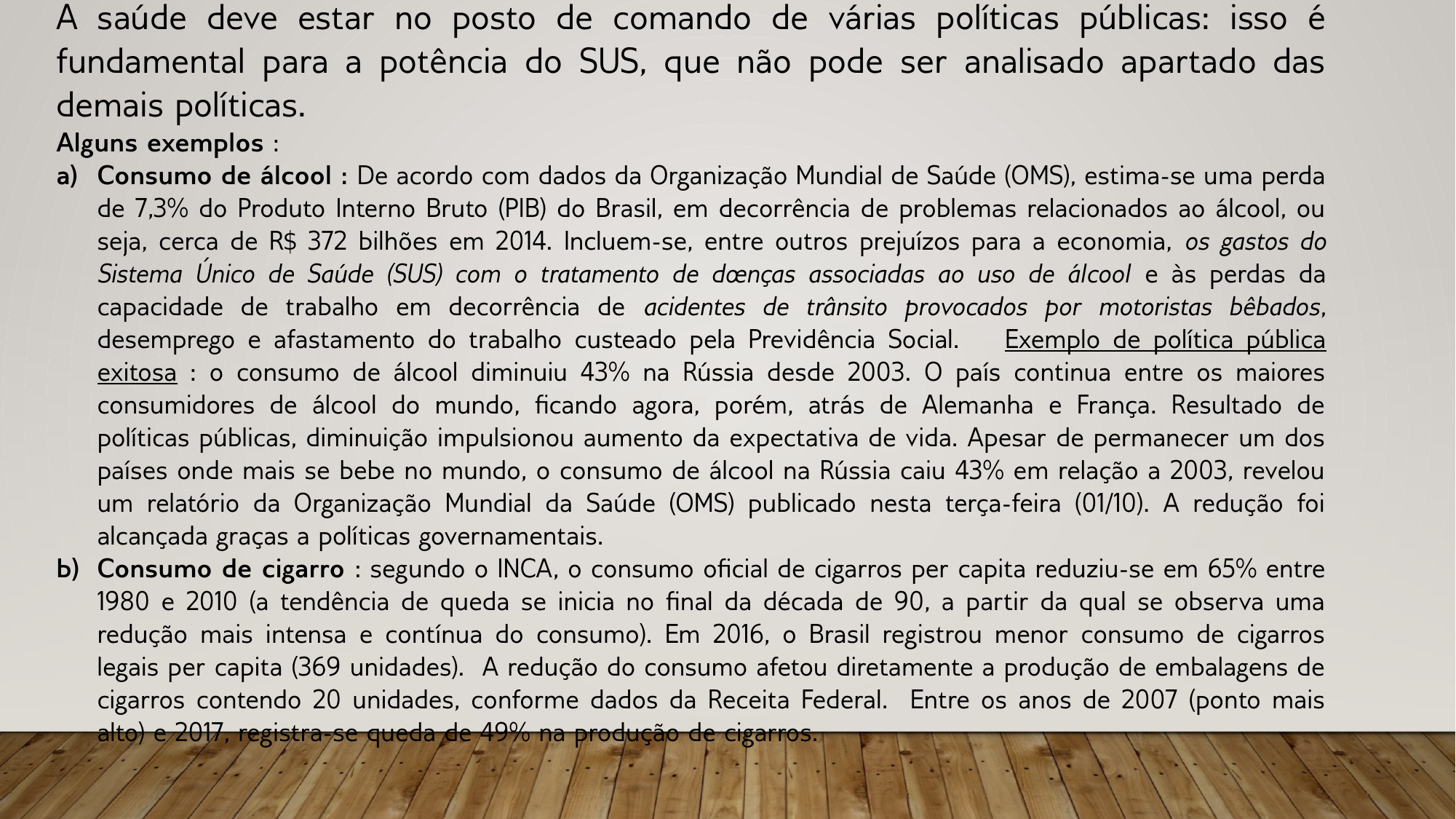

A saúde deve estar no posto de comando de várias políticas públicas: isso é fundamental para a potência do SUS, que não pode ser analisado apartado das demais políticas.
Alguns exemplos :
Consumo de álcool : De acordo com dados da Organização Mundial de Saúde (OMS), estima-se uma perda de 7,3% do Produto Interno Bruto (PIB) do Brasil, em decorrência de problemas relacionados ao álcool, ou seja, cerca de R$ 372 bilhões em 2014. Incluem-se, entre outros prejuízos para a economia, os gastos do Sistema Único de Saúde (SUS) com o tratamento de doenças associadas ao uso de álcool e às perdas da capacidade de trabalho em decorrência de acidentes de trânsito provocados por motoristas bêbados, desemprego e afastamento do trabalho custeado pela Previdência Social.	Exemplo de política pública exitosa : o consumo de álcool diminuiu 43% na Rússia desde 2003. O país continua entre os maiores consumidores de álcool do mundo, ficando agora, porém, atrás de Alemanha e França. Resultado de políticas públicas, diminuição impulsionou aumento da expectativa de vida. Apesar de permanecer um dos países onde mais se bebe no mundo, o consumo de álcool na Rússia caiu 43% em relação a 2003, revelou um relatório da Organização Mundial da Saúde (OMS) publicado nesta terça-feira (01/10). A redução foi alcançada graças a políticas governamentais.
Consumo de cigarro : segundo o INCA, o consumo oficial de cigarros per capita reduziu-se em 65% entre 1980 e 2010 (a tendência de queda se inicia no final da década de 90, a partir da qual se observa uma redução mais intensa e contínua do consumo). Em 2016, o Brasil registrou menor consumo de cigarros legais per capita (369 unidades).  A redução do consumo afetou diretamente a produção de embalagens de cigarros contendo 20 unidades, conforme dados da Receita Federal.  Entre os anos de 2007 (ponto mais alto) e 2017, registra-se queda de 49% na produção de cigarros.